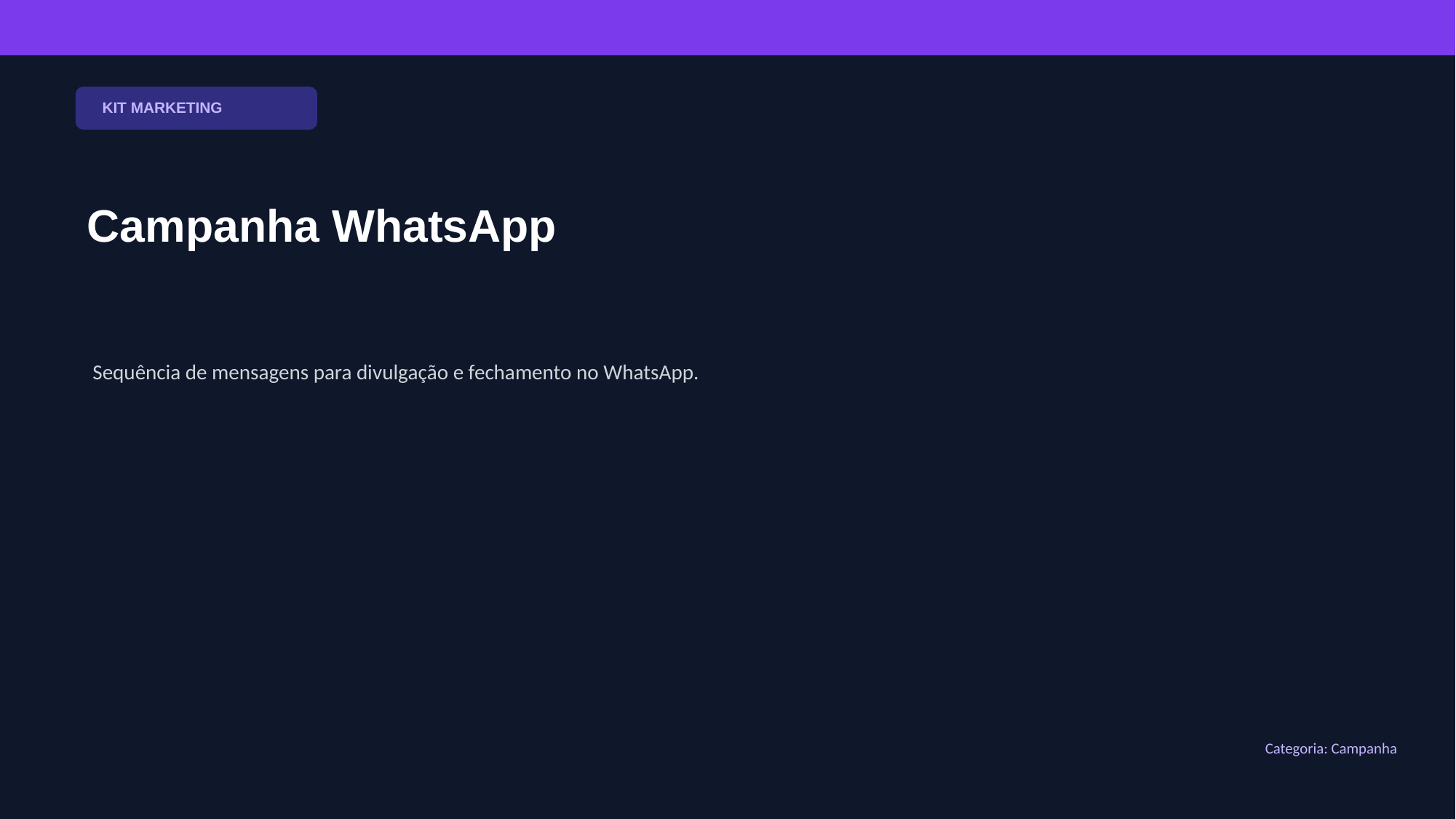

KIT MARKETING
Campanha WhatsApp
Sequência de mensagens para divulgação e fechamento no WhatsApp.
Categoria: Campanha